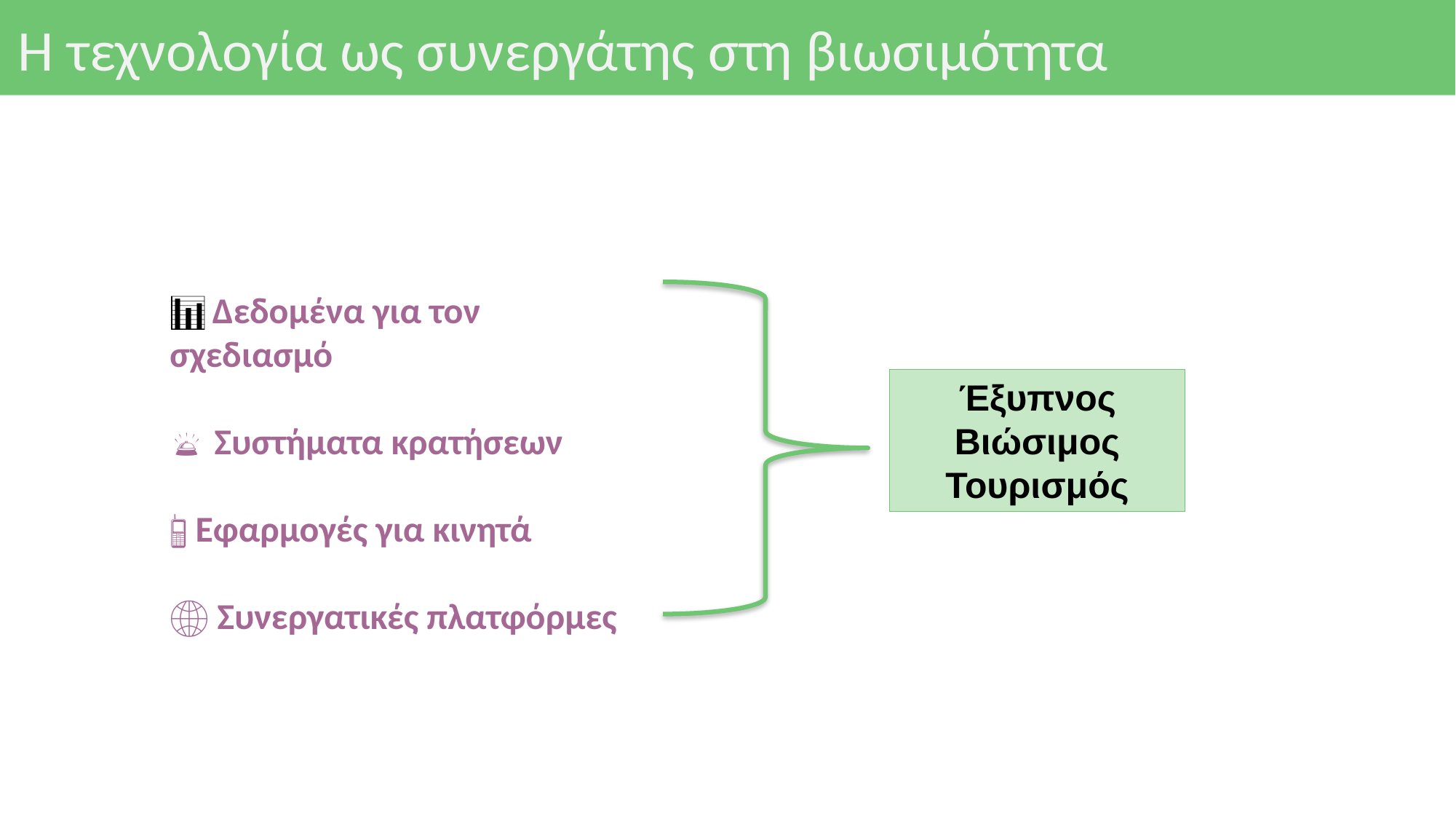

# Η τεχνολογία ως συνεργάτης στη βιωσιμότητα
📊 Δεδομένα για τον σχεδιασμό

🛎️ Συστήματα κρατήσεων

📱 Εφαρμογές για κινητά

🌐 Συνεργατικές πλατφόρμες

Έξυπνος Βιώσιμος Τουρισμός